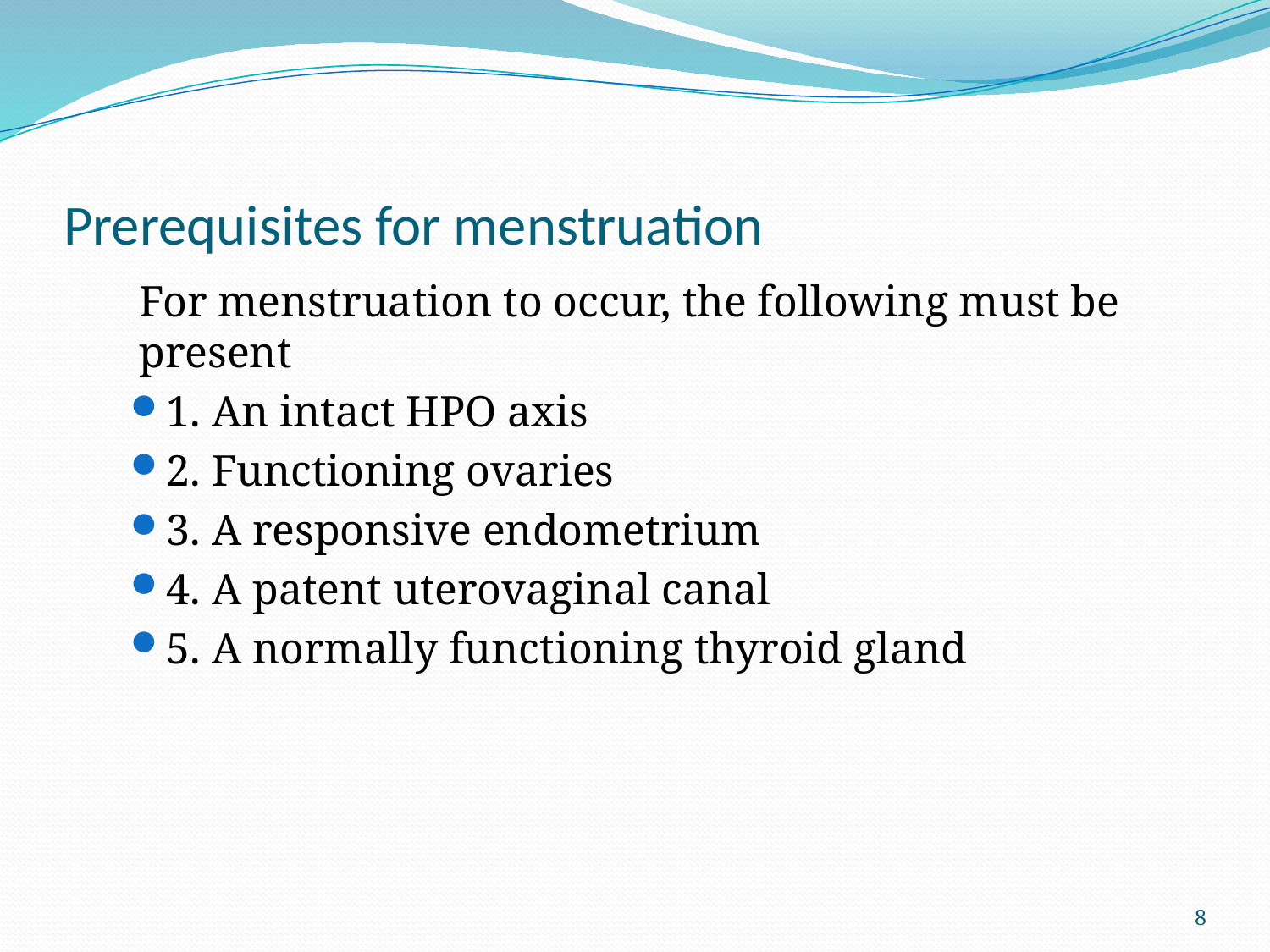

# Prerequisites for menstruation
For menstruation to occur, the following must be present
1. An intact HPO axis
2. Functioning ovaries
3. A responsive endometrium
4. A patent uterovaginal canal
5. A normally functioning thyroid gland

8